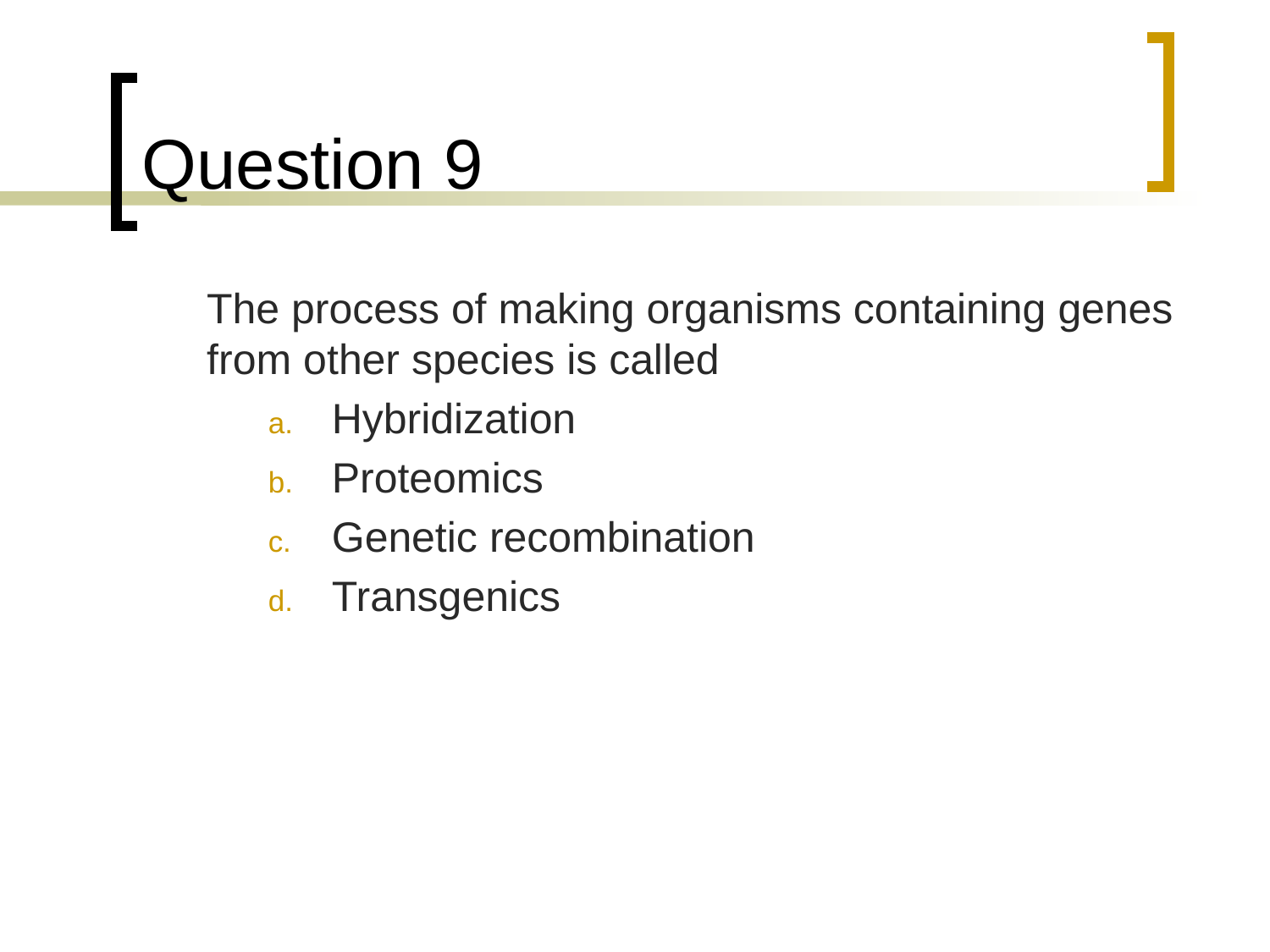

# Question 9
	The process of making organisms containing genes from other species is called
Hybridization
Proteomics
Genetic recombination
Transgenics